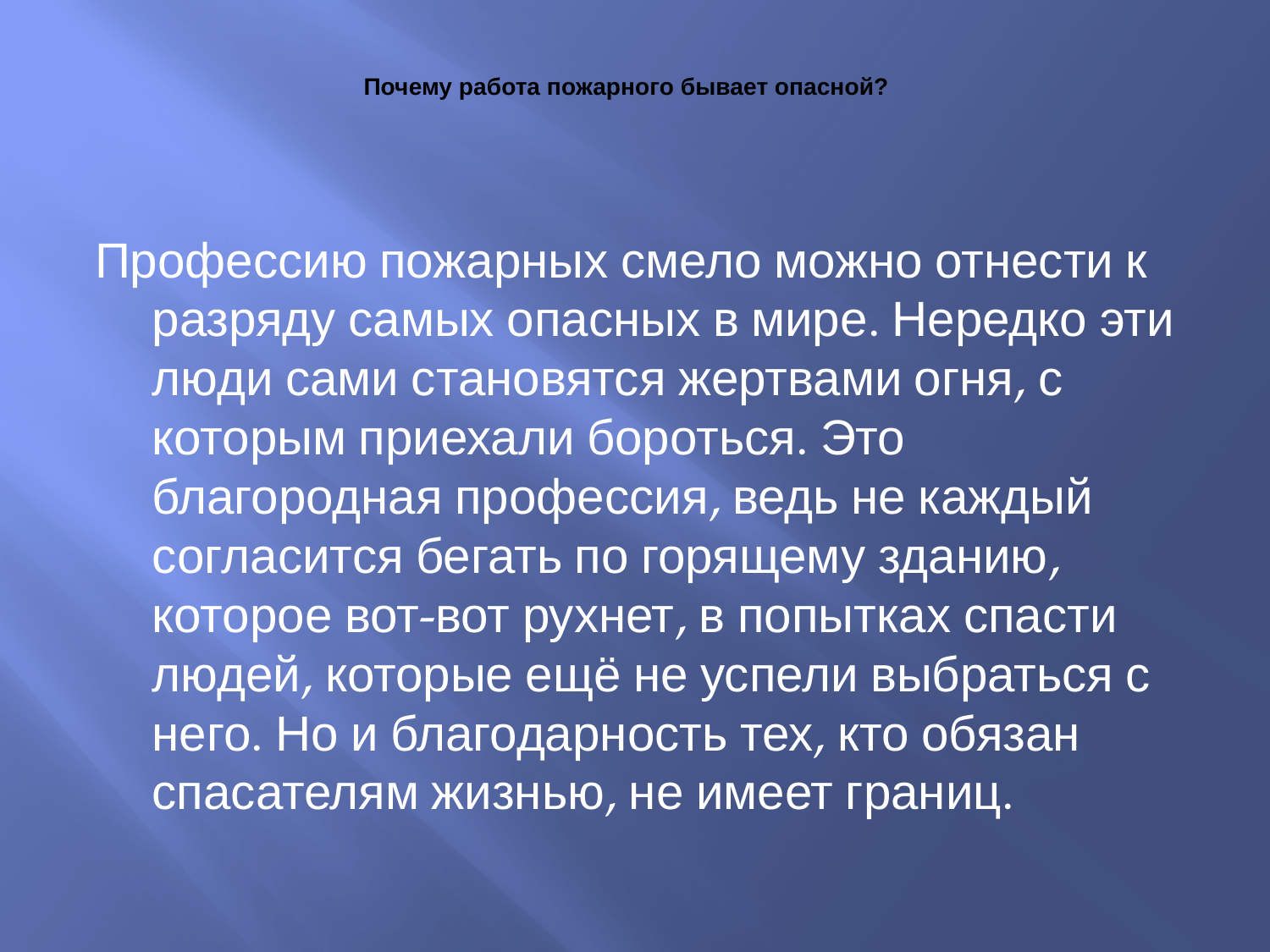

# Почему работа пожарного бывает опасной?
Профессию пожарных смело можно отнести к разряду самых опасных в мире. Нередко эти люди сами становятся жертвами огня, с которым приехали бороться. Это благородная профессия, ведь не каждый согласится бегать по горящему зданию, которое вот-вот рухнет, в попытках спасти людей, которые ещё не успели выбраться с него. Но и благодарность тех, кто обязан спасателям жизнью, не имеет границ.